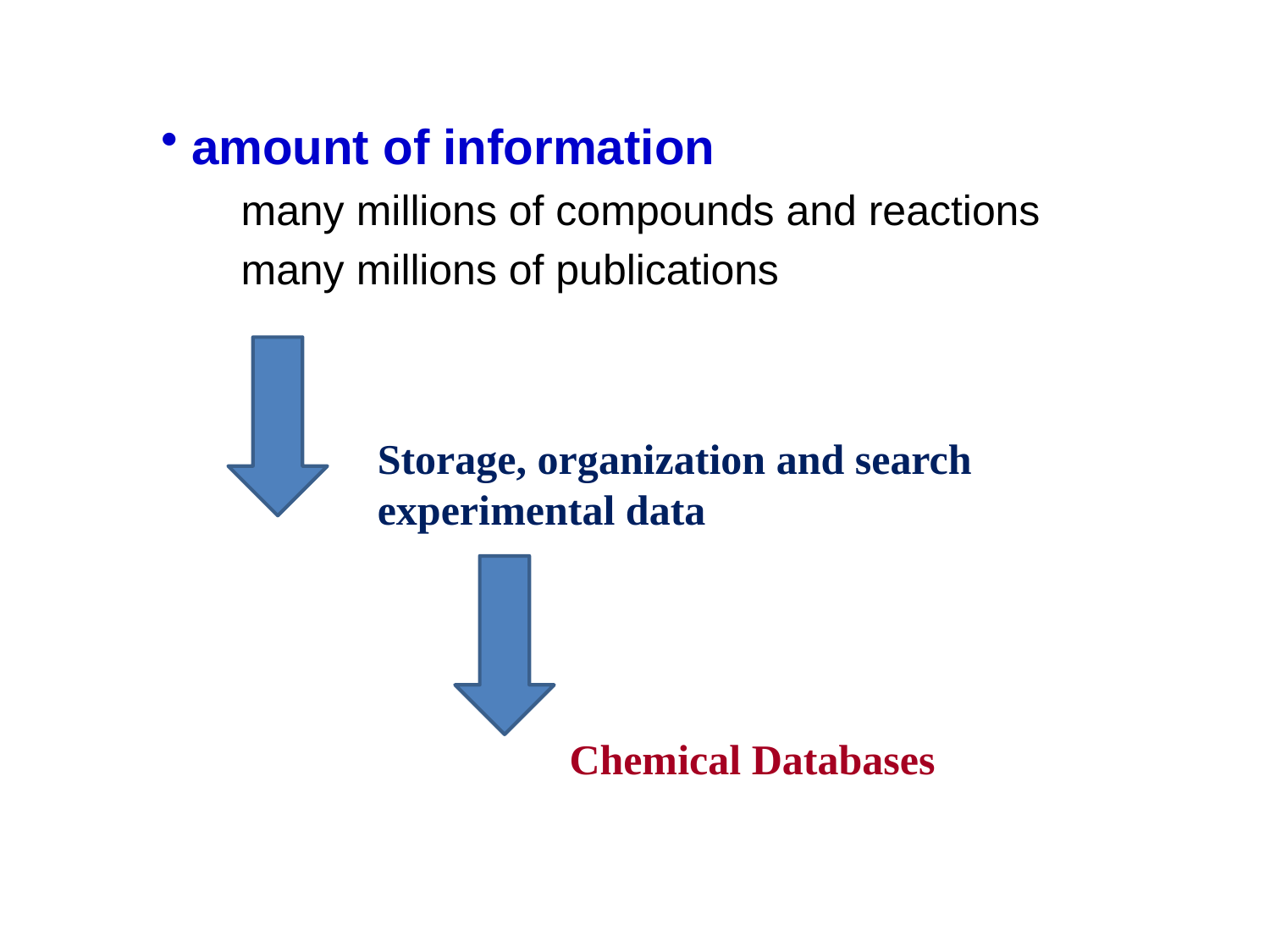

amount of information
many millions of compounds and reactions
many millions of publications

Storage, organization and search experimental data

Chemical Databases